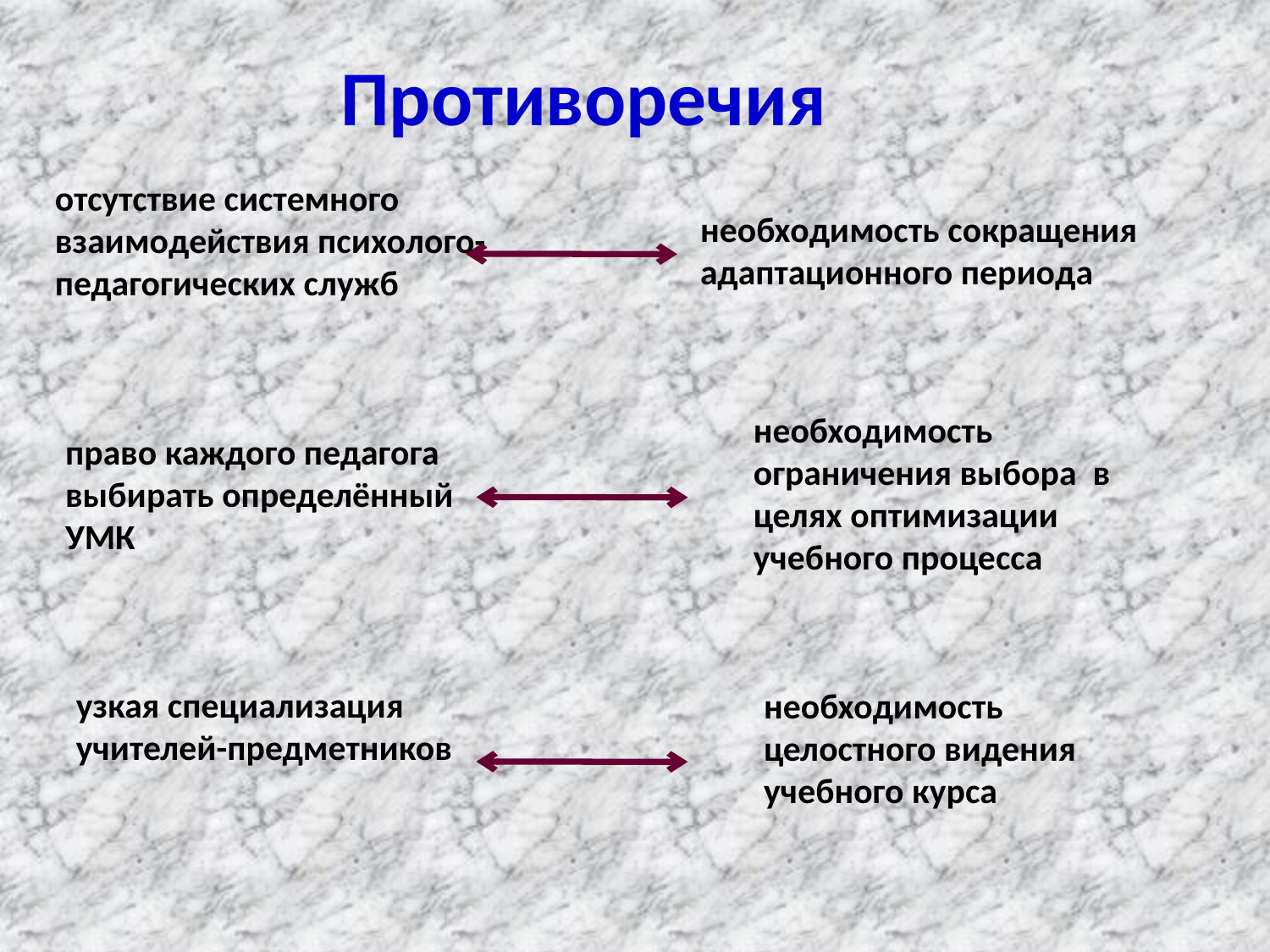

Противоречия
отсутствие системного взаимодействия психолого-педагогических служб
необходимость сокращения адаптационного периода
необходимость ограничения выбора  в целях оптимизации учебного процесса
право каждого педагога выбирать определённый УМК
узкая специализация учителей-предметников
необходимость целостного видения учебного курса